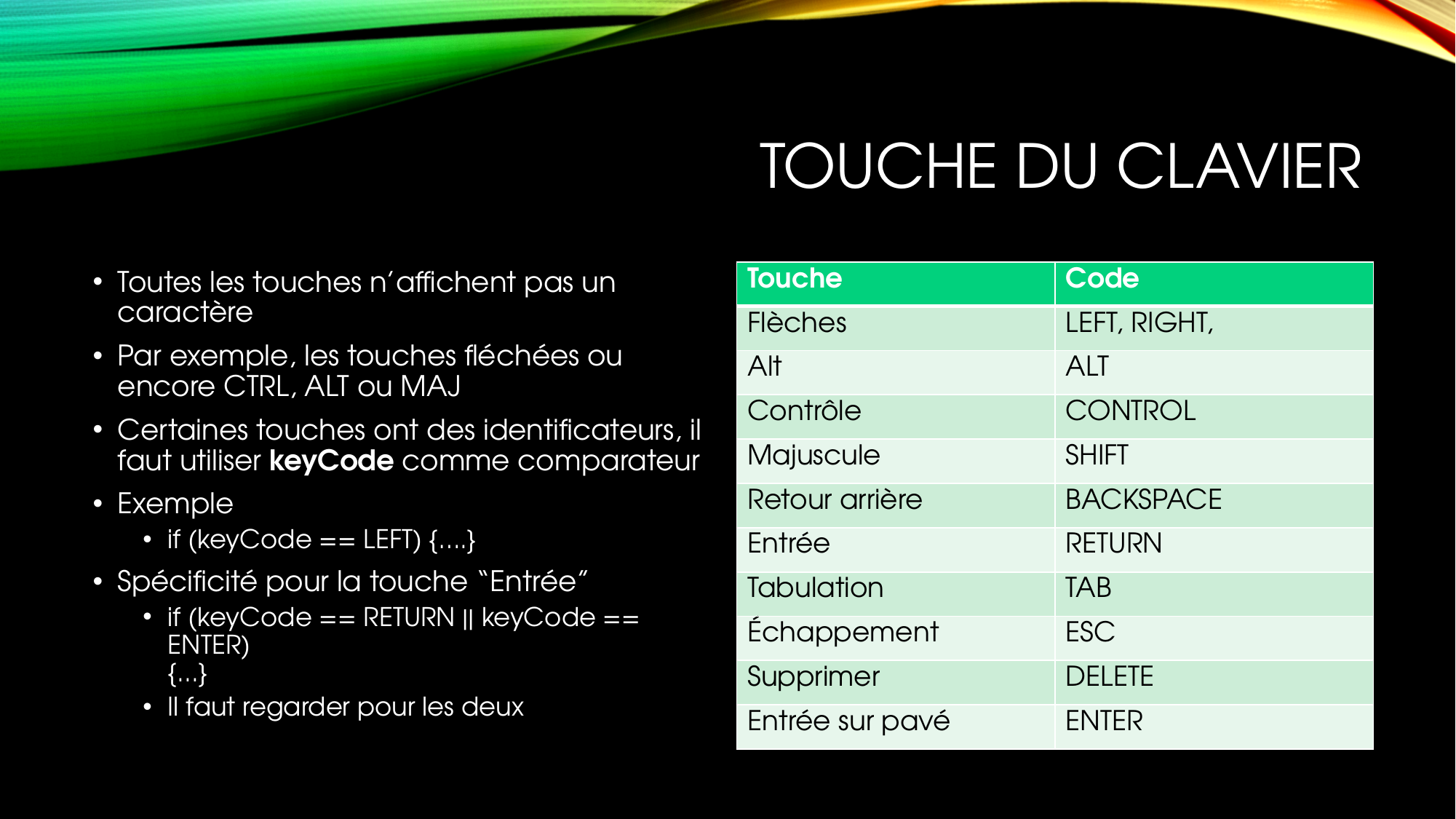

# Touche du clavier
| Touche | Code |
| --- | --- |
| Flèches | LEFT, RIGHT, |
| Alt | ALT |
| Contrôle | CONTROL |
| Majuscule | SHIFT |
| Retour arrière | BACKSPACE |
| Entrée | RETURN |
| Tabulation | TAB |
| Échappement | ESC |
| Supprimer | DELETE |
| Entrée sur pavé | ENTER |
Toutes les touches n’affichent pas un caractère
Par exemple, les touches fléchées ou encore CTRL, ALT ou MAJ
Certaines touches ont des identificateurs, il faut utiliser keyCode comme comparateur
Exemple
if (keyCode == LEFT) {….}
Spécificité pour la touche “Entrée”
if (keyCode == RETURN || keyCode == ENTER)
{...}
Il faut regarder pour les deux